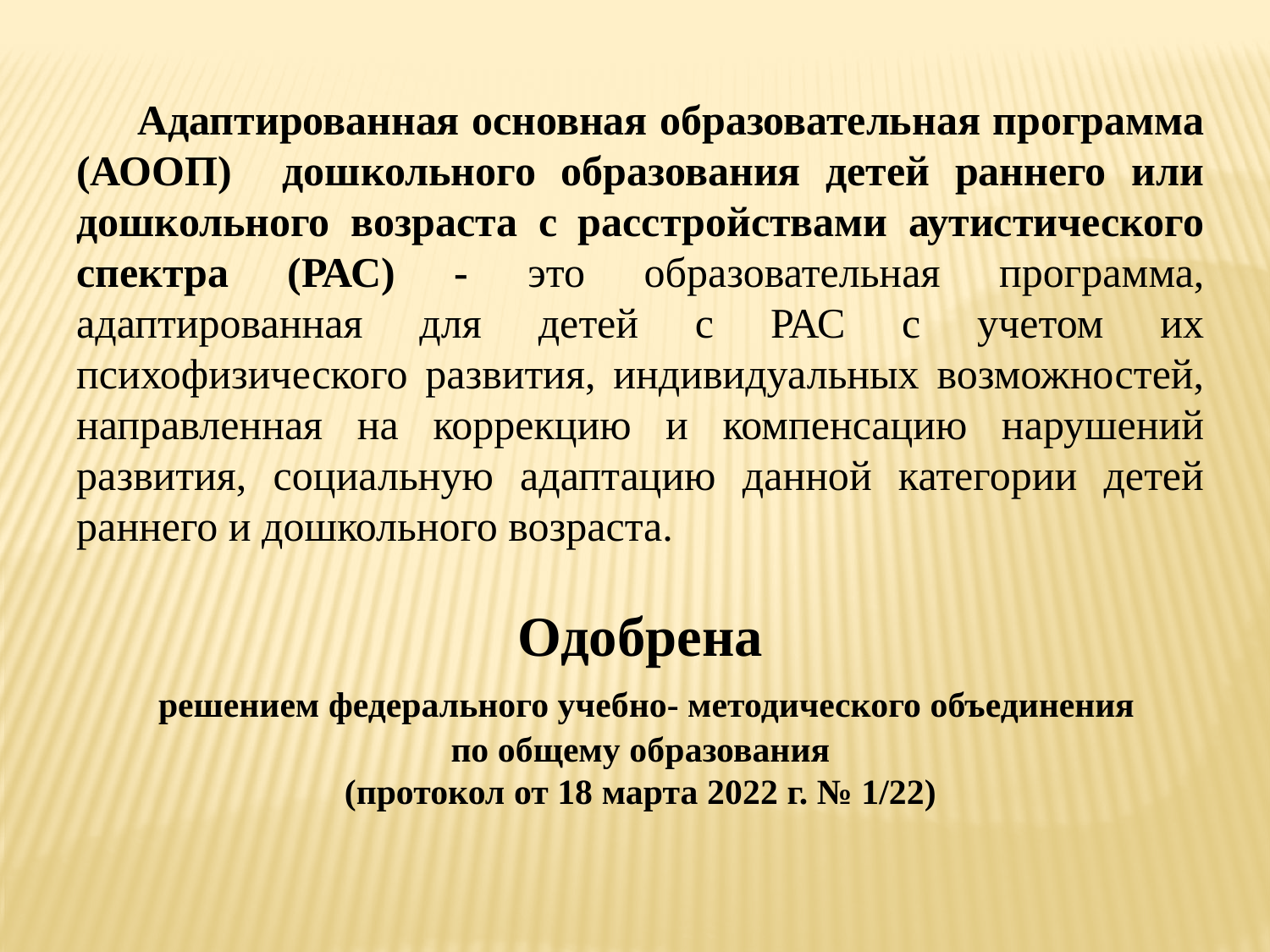

Адаптированная основная образовательная программа (АООП)  дошкольного образования детей раннего или дошкольного возраста с расстройствами аутистического спектра (РАС) - это образовательная программа, адаптированная для детей с РАС с учетом их психофизического развития, индивидуальных возможностей, направленная на коррекцию и компенсацию нарушений развития, социальную адаптацию данной категории детей раннего и дошкольного возраста.

Одобрена
 решением федерального учебно- методического объединения
по общему образования
(протокол от 18 марта 2022 г. № 1/22)